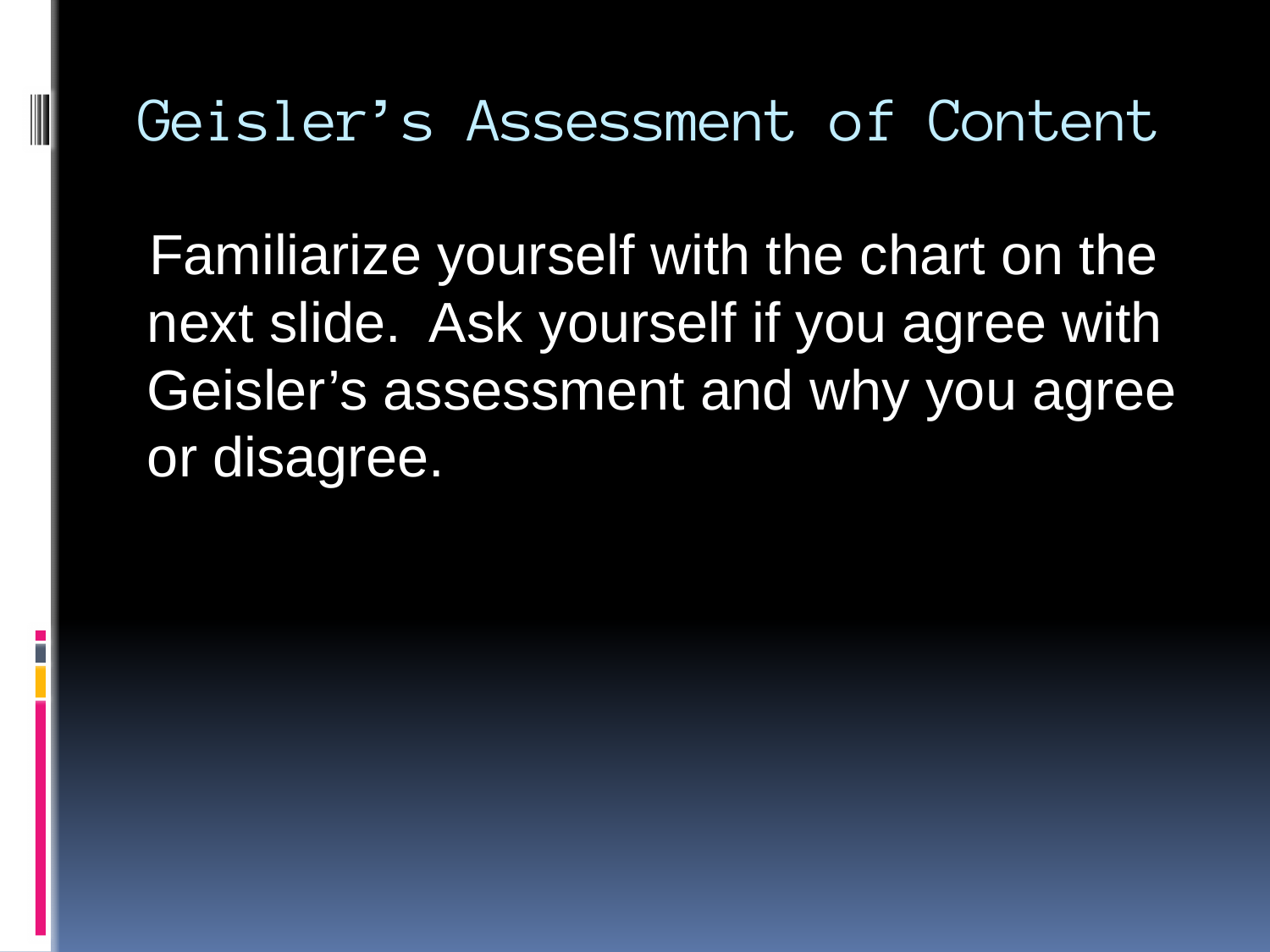

# Geisler’s Assessment of Content
Familiarize yourself with the chart on the next slide.  Ask yourself if you agree with Geisler’s assessment and why you agree or disagree.